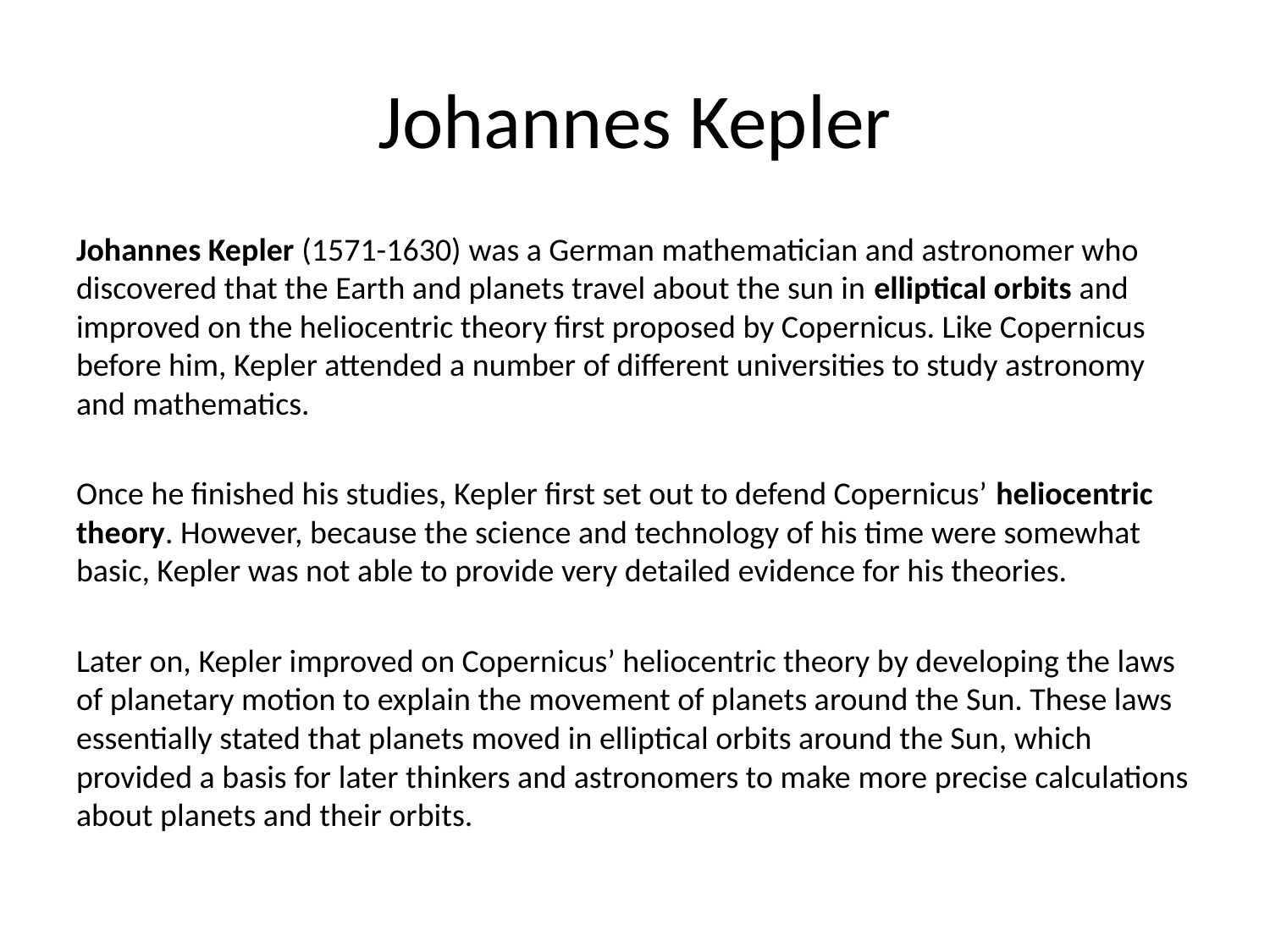

# Johannes Kepler
Johannes Kepler (1571-1630) was a German mathematician and astronomer who discovered that the Earth and planets travel about the sun in elliptical orbits and improved on the heliocentric theory first proposed by Copernicus. Like Copernicus before him, Kepler attended a number of different universities to study astronomy and mathematics.

Once he finished his studies, Kepler first set out to defend Copernicus’ heliocentric theory. However, because the science and technology of his time were somewhat basic, Kepler was not able to provide very detailed evidence for his theories.

Later on, Kepler improved on Copernicus’ heliocentric theory by developing the laws of planetary motion to explain the movement of planets around the Sun. These laws essentially stated that planets moved in elliptical orbits around the Sun, which provided a basis for later thinkers and astronomers to make more precise calculations about planets and their orbits.